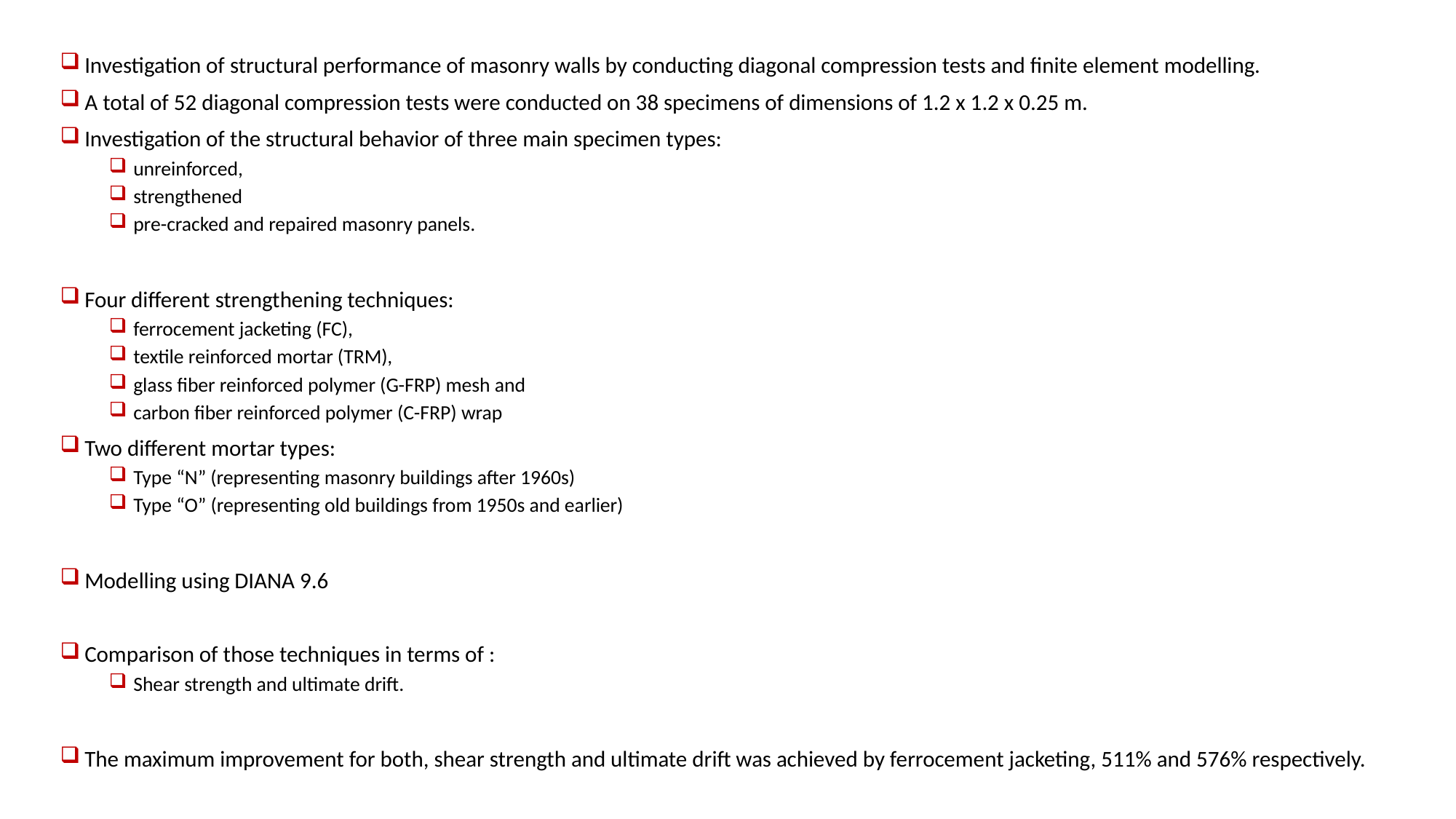

Investigation of structural performance of masonry walls by conducting diagonal compression tests and finite element modelling.
A total of 52 diagonal compression tests were conducted on 38 specimens of dimensions of 1.2 x 1.2 x 0.25 m.
Investigation of the structural behavior of three main specimen types:
unreinforced,
strengthened
pre-cracked and repaired masonry panels.

Four different strengthening techniques:
ferrocement jacketing (FC),
textile reinforced mortar (TRM),
glass fiber reinforced polymer (G-FRP) mesh and
carbon fiber reinforced polymer (C-FRP) wrap
Two different mortar types:
Type “N” (representing masonry buildings after 1960s)
Type “O” (representing old buildings from 1950s and earlier)

Modelling using DIANA 9.6

Comparison of those techniques in terms of :
Shear strength and ultimate drift.

The maximum improvement for both, shear strength and ultimate drift was achieved by ferrocement jacketing, 511% and 576% respectively.